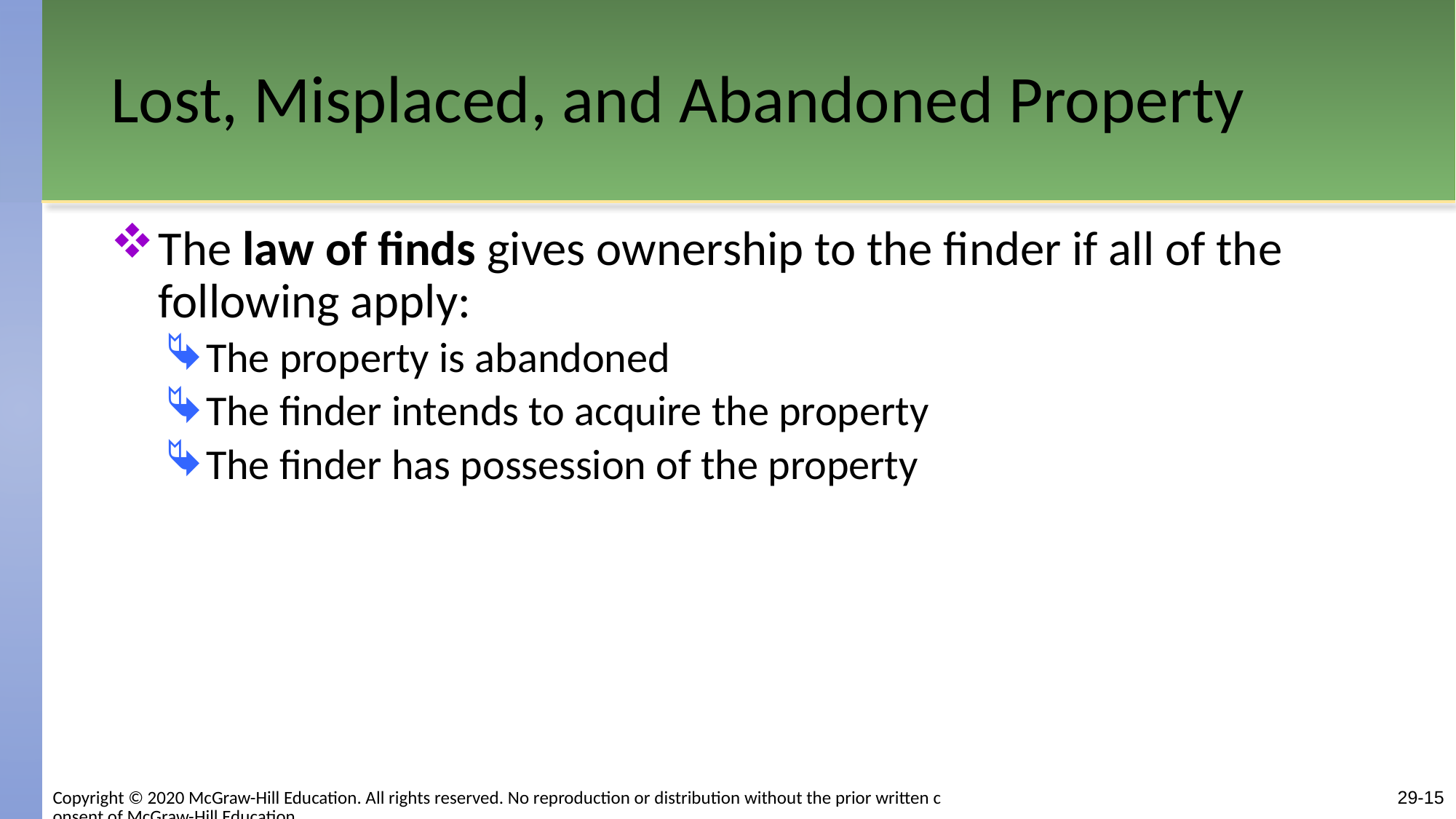

# Lost, Misplaced, and Abandoned Property
The law of finds gives ownership to the finder if all of the following apply:
The property is abandoned
The finder intends to acquire the property
The finder has possession of the property

29-15
Copyright © 2020 McGraw-Hill Education. All rights reserved. No reproduction or distribution without the prior written consent of McGraw-Hill Education.